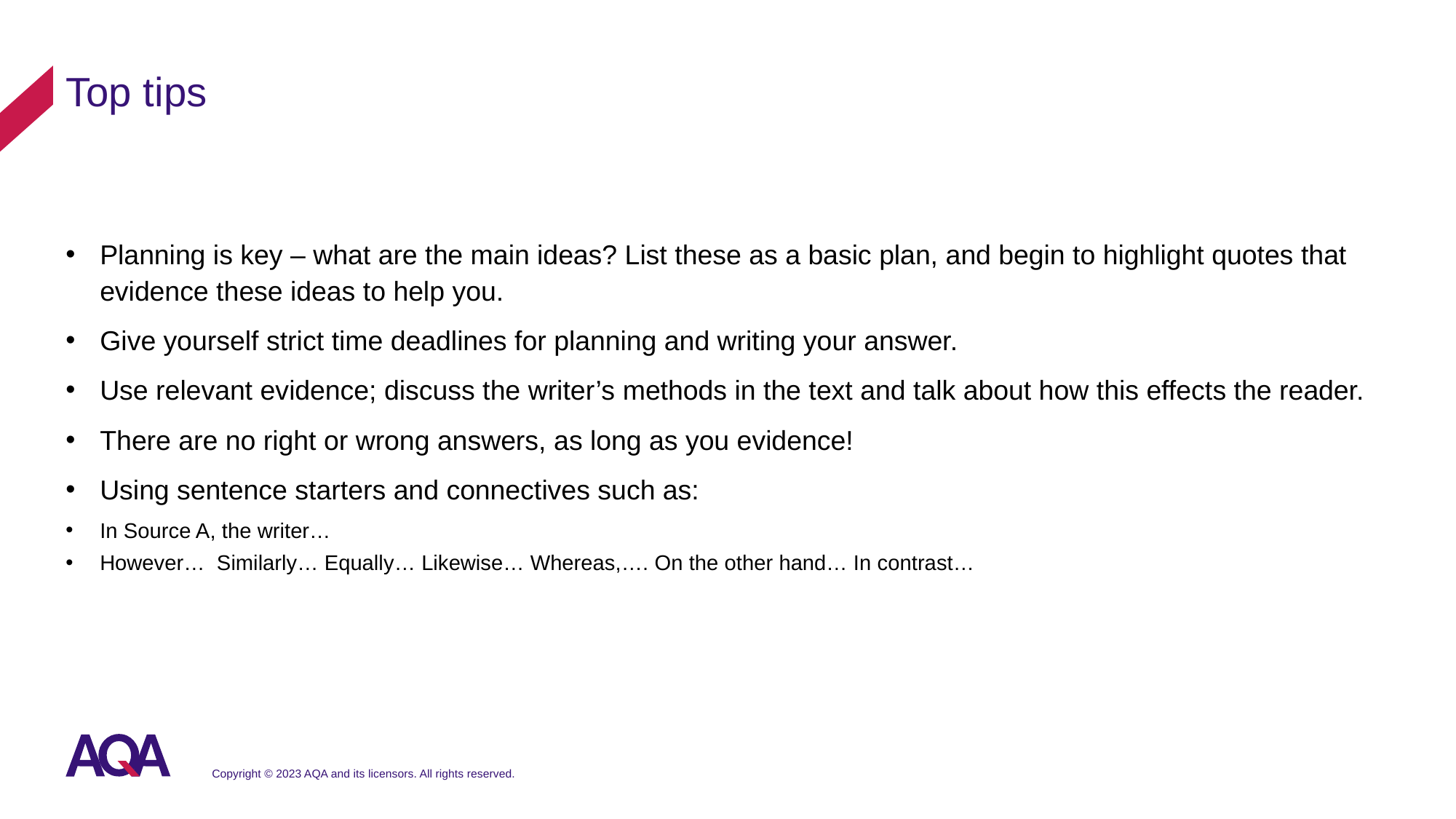

# Top tips
Planning is key – what are the main ideas? List these as a basic plan, and begin to highlight quotes that evidence these ideas to help you.
Give yourself strict time deadlines for planning and writing your answer.
Use relevant evidence; discuss the writer’s methods in the text and talk about how this effects the reader.
There are no right or wrong answers, as long as you evidence!
Using sentence starters and connectives such as:
In Source A, the writer…
However…  Similarly… Equally… Likewise… Whereas,…. On the other hand… In contrast…

Copyright © 2023 AQA and its licensors. All rights reserved.